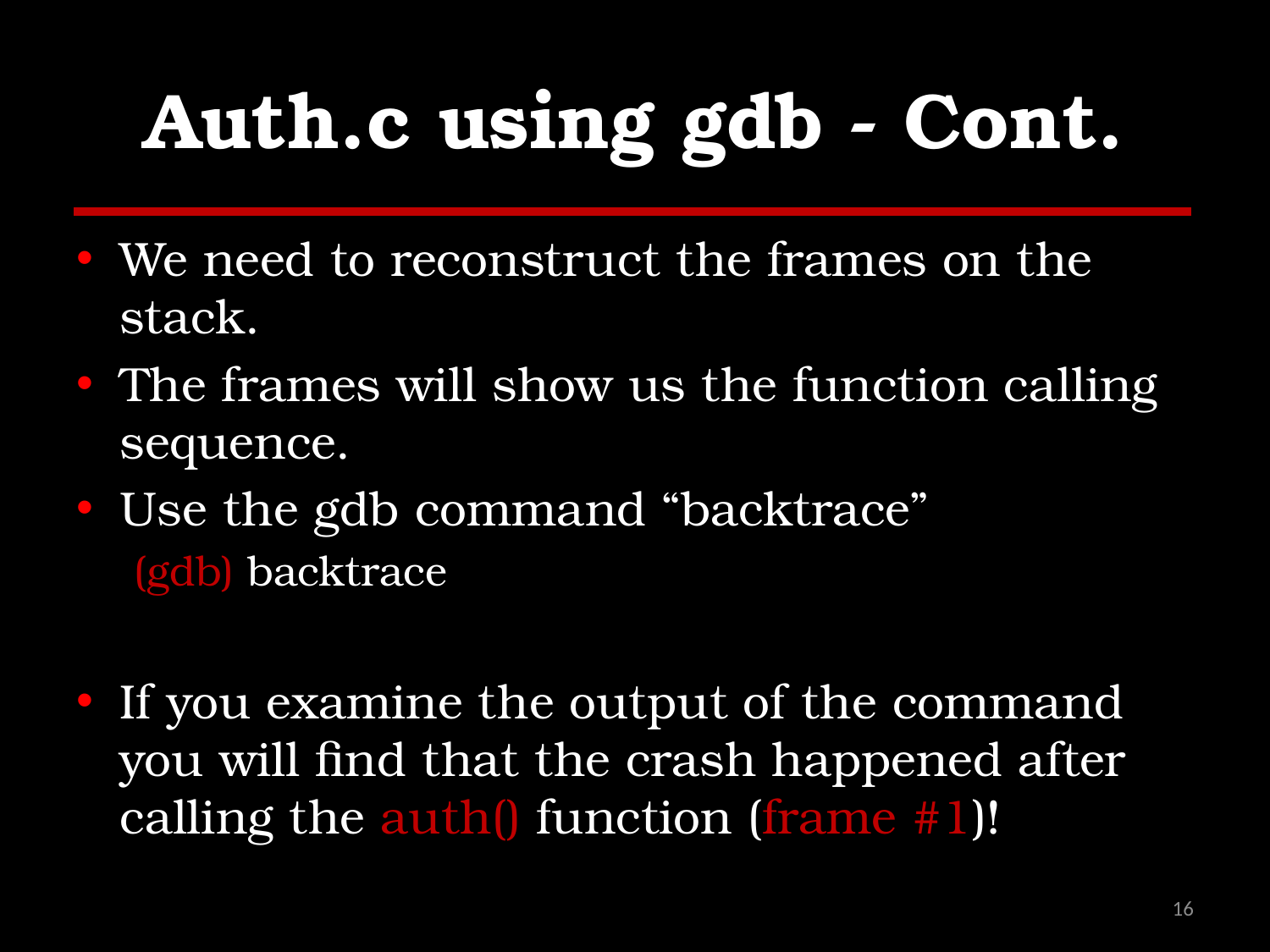

# Auth.c using gdb - Cont.
We need to reconstruct the frames on the stack.
The frames will show us the function calling sequence.
Use the gdb command “backtrace”
(gdb) backtrace

If you examine the output of the command you will find that the crash happened after calling the auth() function (frame #1)!
16